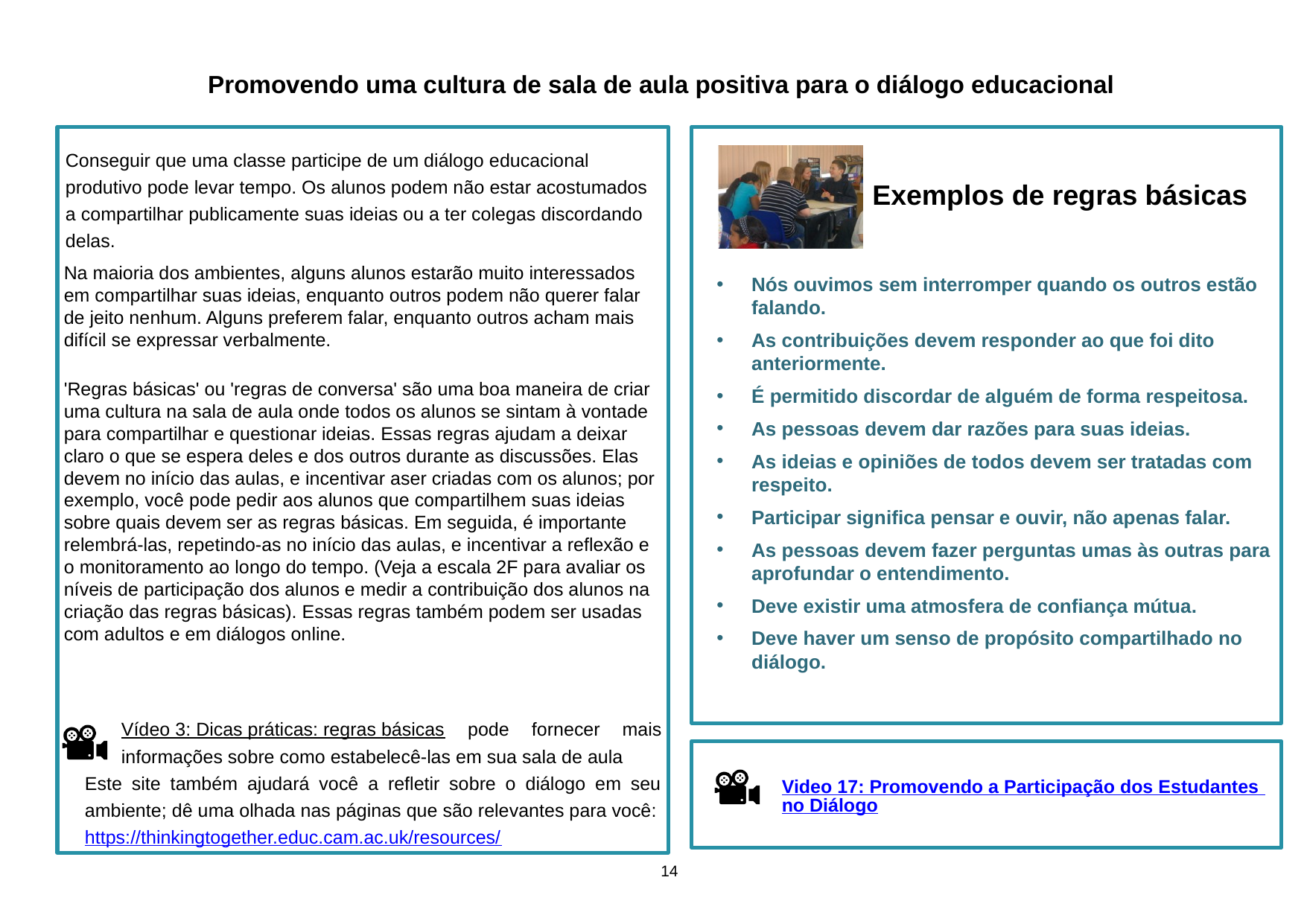

Promovendo uma cultura de sala de aula positiva para o diálogo educacional

Conseguir que uma classe participe de um diálogo educacional produtivo pode levar tempo. Os alunos podem não estar acostumados a compartilhar publicamente suas ideias ou a ter colegas discordando delas.
Na maioria dos ambientes, alguns alunos estarão muito interessados em compartilhar suas ideias, enquanto outros podem não querer falar de jeito nenhum. Alguns preferem falar, enquanto outros acham mais difícil se expressar verbalmente.

'Regras básicas' ou 'regras de conversa' são uma boa maneira de criar uma cultura na sala de aula onde todos os alunos se sintam à vontade para compartilhar e questionar ideias. Essas regras ajudam a deixar claro o que se espera deles e dos outros durante as discussões. Elas devem no início das aulas, e incentivar aser criadas com os alunos; por exemplo, você pode pedir aos alunos que compartilhem suas ideias sobre quais devem ser as regras básicas. Em seguida, é importante relembrá-las, repetindo-as no início das aulas, e incentivar a reflexão e o monitoramento ao longo do tempo. (Veja a escala 2F para avaliar os níveis de participação dos alunos e medir a contribuição dos alunos na criação das regras básicas). Essas regras também podem ser usadas com adultos e em diálogos online.

                Exemplos de regras básicas

Nós ouvimos sem interromper quando os outros estão falando.
As contribuições devem responder ao que foi dito anteriormente.
É permitido discordar de alguém de forma respeitosa.
As pessoas devem dar razões para suas ideias.
As ideias e opiniões de todos devem ser tratadas com respeito.
Participar significa pensar e ouvir, não apenas falar.
As pessoas devem fazer perguntas umas às outras para aprofundar o entendimento.
Deve existir uma atmosfera de confiança mútua.
Deve haver um senso de propósito compartilhado no diálogo.
Vídeo 3: Dicas práticas: regras básicas pode fornecer mais informações sobre como estabelecê-las em sua sala de aula
Este site também ajudará você a refletir sobre o diálogo em seu ambiente; dê uma olhada nas páginas que são relevantes para você:
https://thinkingtogether.educ.cam.ac.uk/resources/
14

Video 17: Promovendo a Participação dos Estudantes no Diálogo